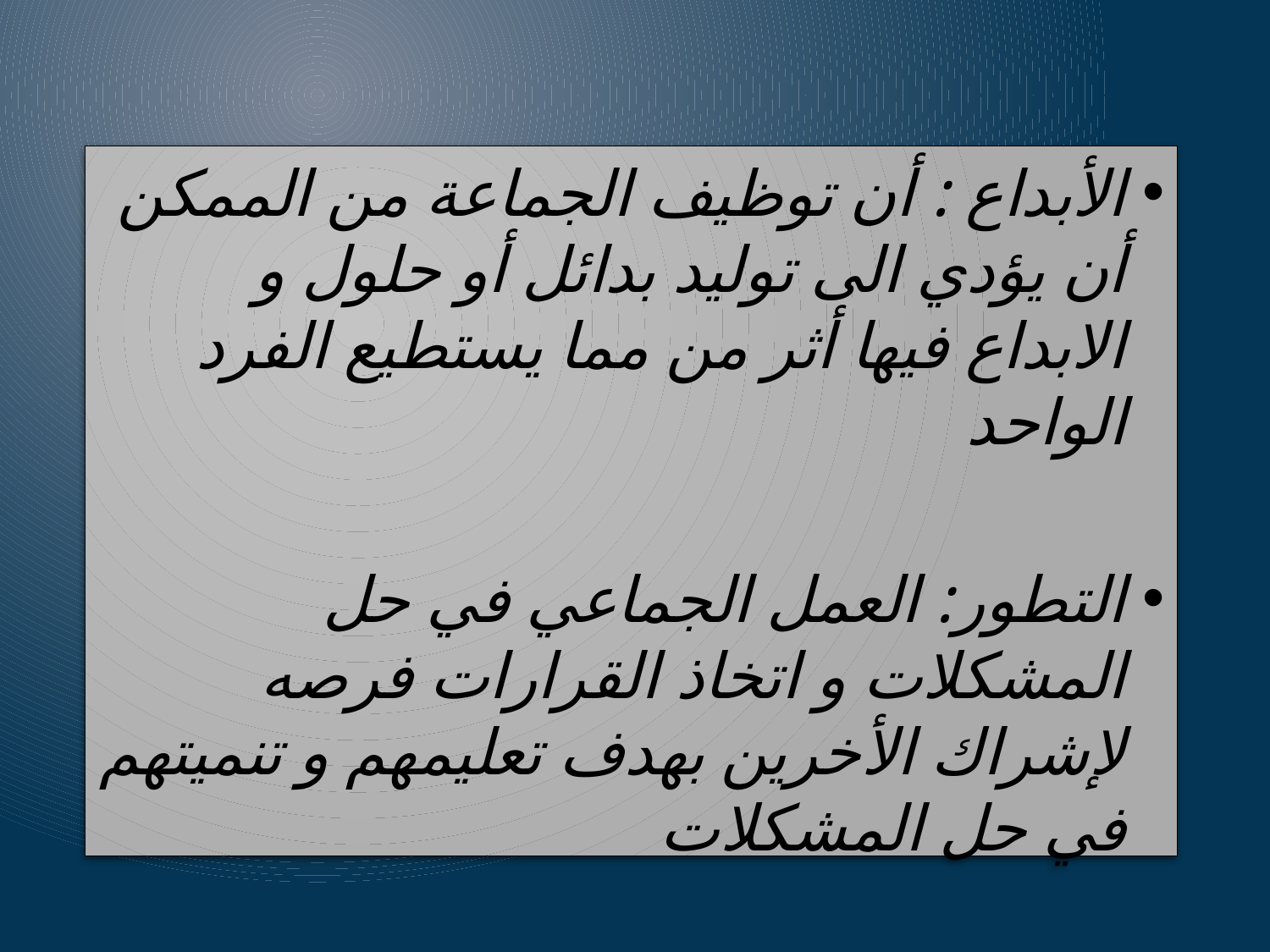

الأبداع : أن توظيف الجماعة من الممكن أن يؤدي الى توليد بدائل أو حلول و الابداع فيها أثر من مما يستطيع الفرد الواحد

التطور: العمل الجماعي في حل المشكلات و اتخاذ القرارات فرصه لإشراك الأخرين بهدف تعليمهم و تنميتهم في حل المشكلات